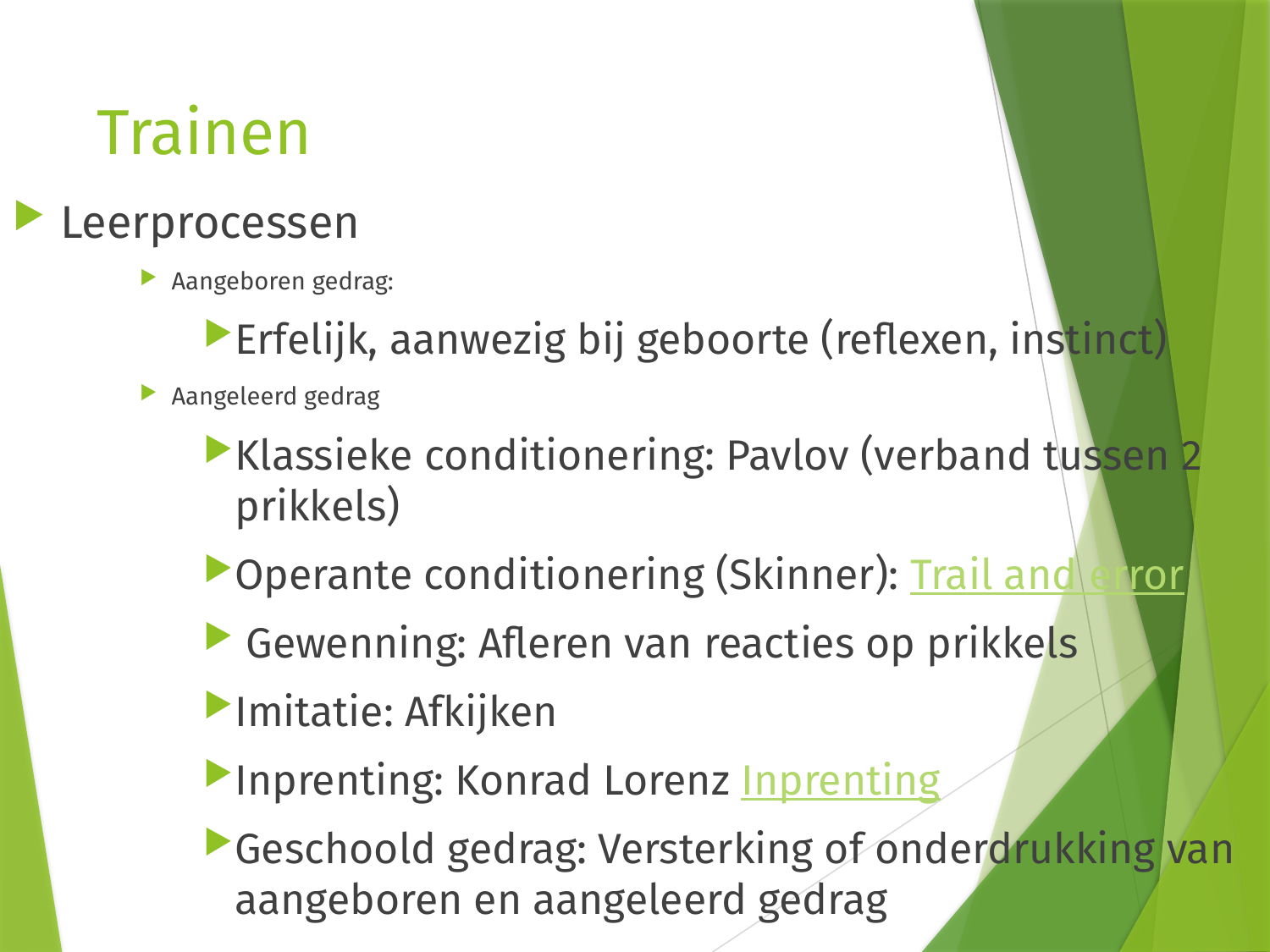

# Trainen
Leerprocessen
Aangeboren gedrag:
Erfelijk, aanwezig bij geboorte (reflexen, instinct)
Aangeleerd gedrag
Klassieke conditionering: Pavlov (verband tussen 2 prikkels)
Operante conditionering (Skinner): Trail and error
 Gewenning: Afleren van reacties op prikkels
Imitatie: Afkijken
Inprenting: Konrad Lorenz Inprenting
Geschoold gedrag: Versterking of onderdrukking van aangeboren en aangeleerd gedrag